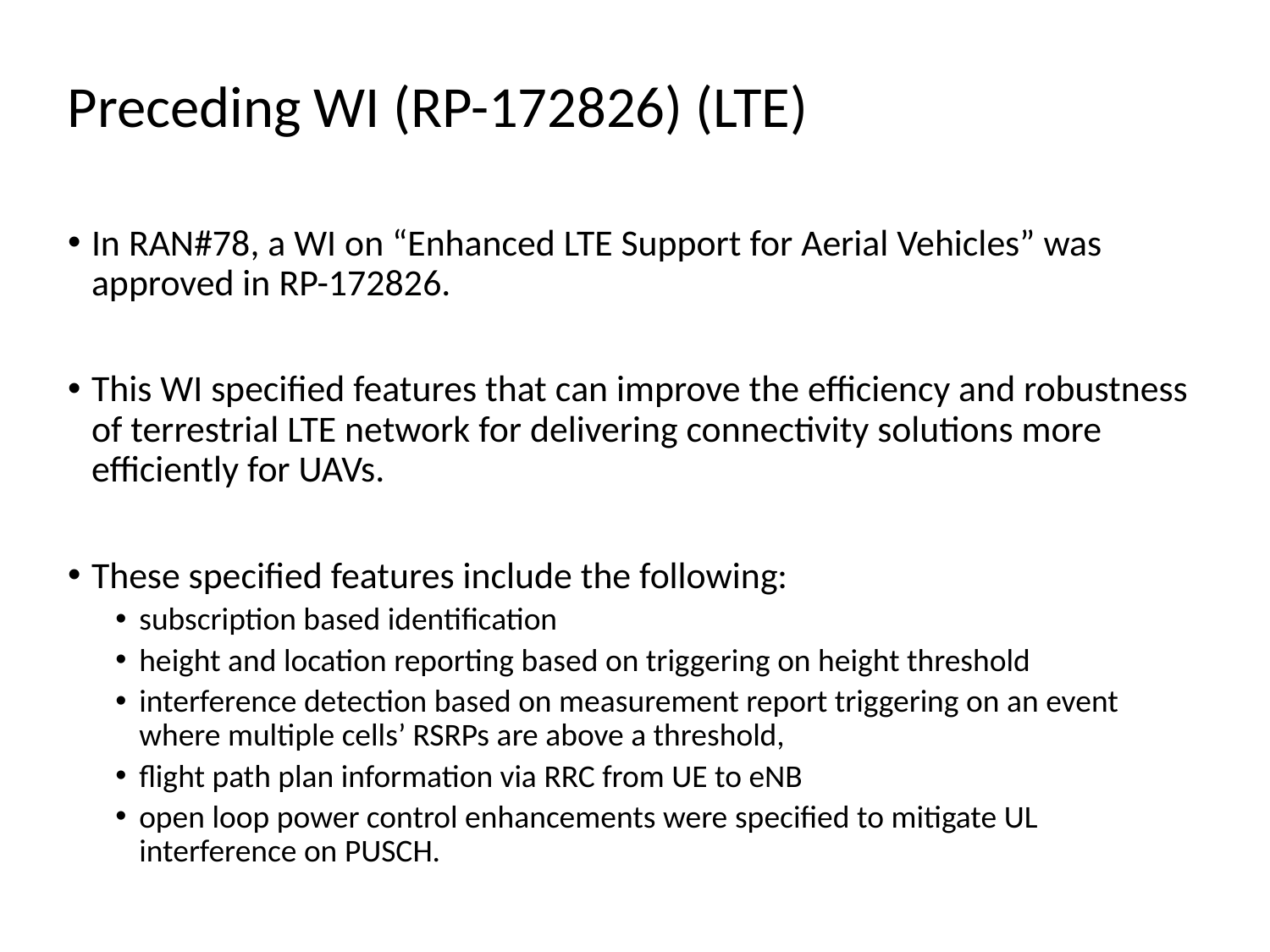

# Preceding WI (RP-172826) (LTE)
In RAN#78, a WI on “Enhanced LTE Support for Aerial Vehicles” was approved in RP-172826.

This WI specified features that can improve the efficiency and robustness of terrestrial LTE network for delivering connectivity solutions more efficiently for UAVs.

These specified features include the following:
subscription based identification
height and location reporting based on triggering on height threshold
interference detection based on measurement report triggering on an event where multiple cells’ RSRPs are above a threshold,
flight path plan information via RRC from UE to eNB
open loop power control enhancements were specified to mitigate UL interference on PUSCH.